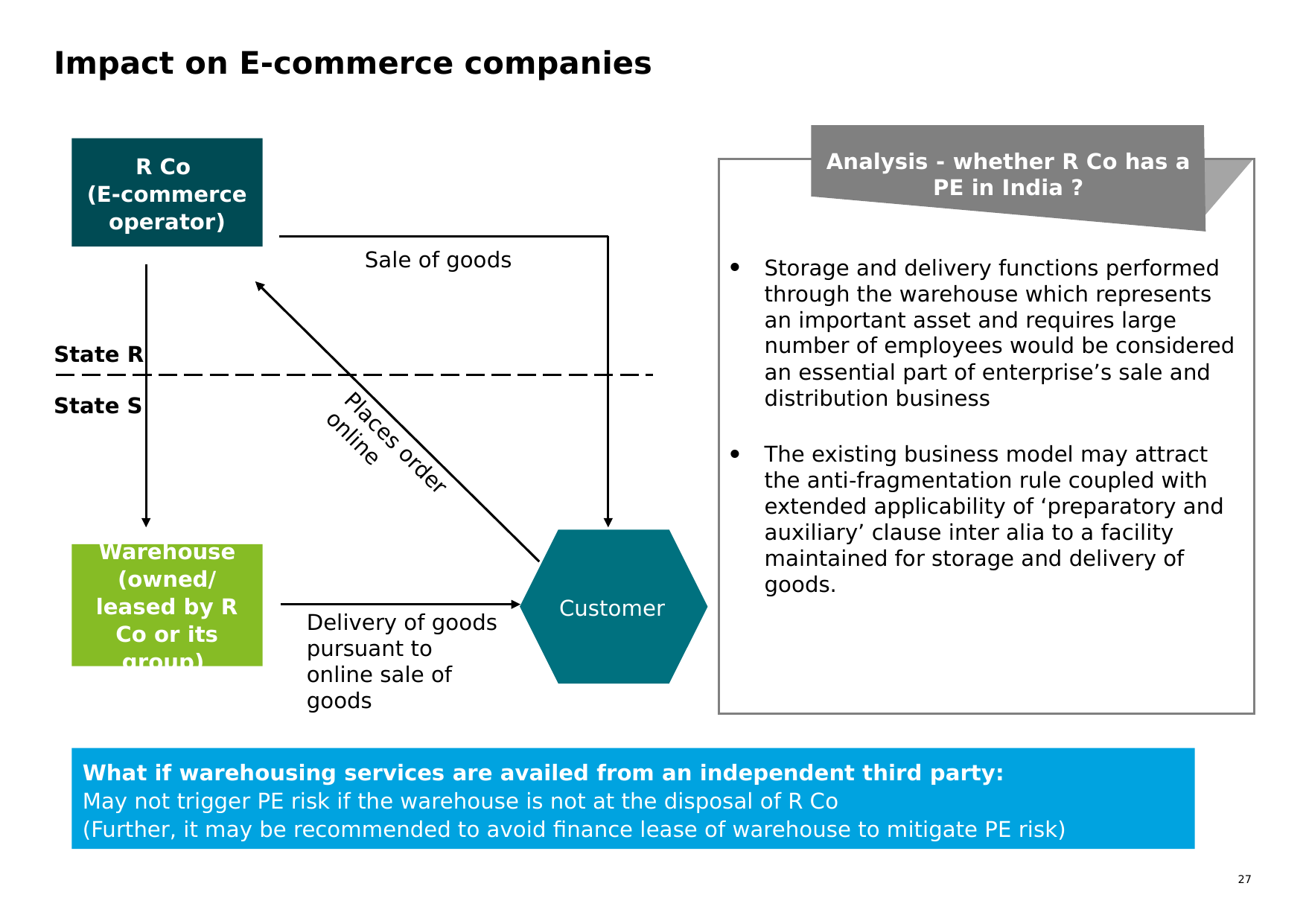

# Impact on E-commerce companies
Analysis - whether R Co has a PE in India ?

R Co
(E-commerce operator)

Storage and delivery functions performed through the warehouse which represents an important asset and requires large number of employees would be considered an essential part of enterprise’s sale and distribution business

The existing business model may attract the anti-fragmentation rule coupled with extended applicability of ‘preparatory and auxiliary’ clause inter alia to a facility maintained for storage and delivery of goods.

Sale of goods
State R
State S
Places order online
Customer
Warehouse
(owned/leased by R Co or its group)
Delivery of goods pursuant to online sale of  goods
What if warehousing services are availed from an independent third party:
May not trigger PE risk if the warehouse is not at the disposal of R Co
(Further, it may be recommended to avoid finance lease of warehouse to mitigate PE risk)